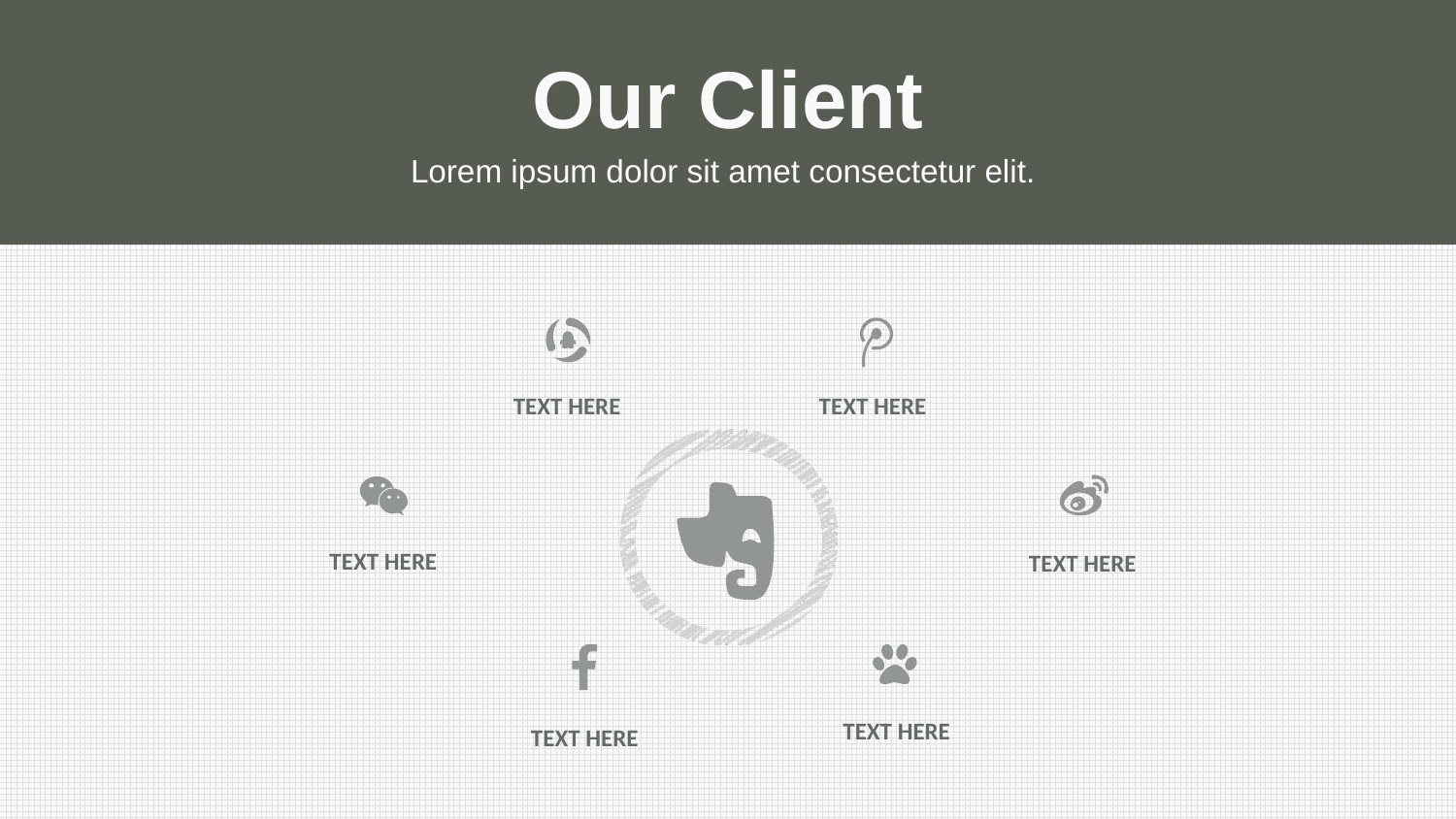

Our Client
Lorem ipsum dolor sit amet consectetur elit.

TEXT HERE

TEXT HERE

TEXT HERE

TEXT HERE

TEXT HERE

TEXT HERE